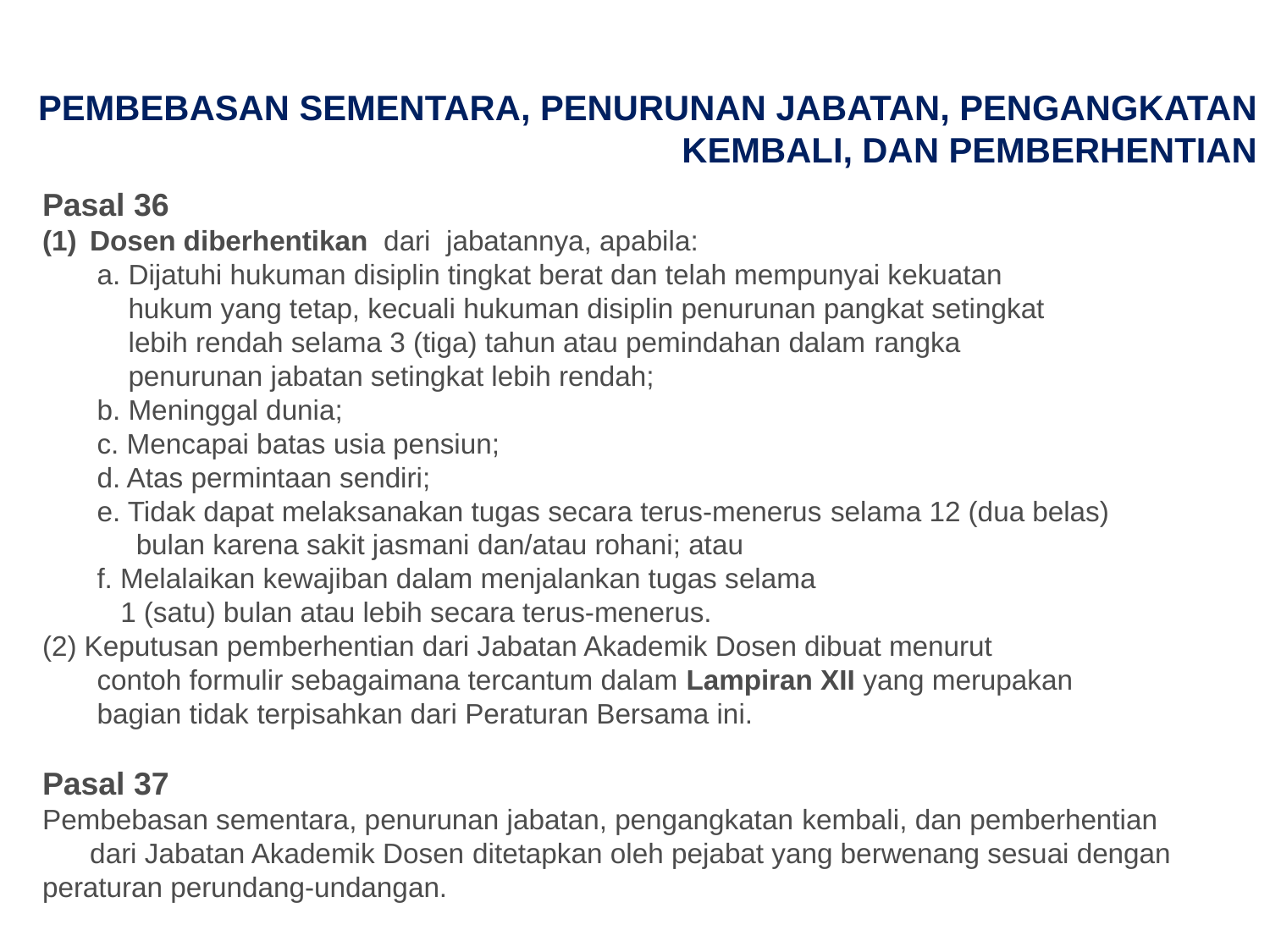

PEMBEBASAN SEMENTARA, PENURUNAN JABATAN, PENGANGKATAN KEMBALI, DAN PEMBERHENTIAN
Pasal 36
Dosen diberhentikan  dari  jabatannya, apabila:
       a. Dijatuhi hukuman disiplin tingkat berat dan telah mempunyai kekuatan
           hukum yang tetap, kecuali hukuman disiplin penurunan pangkat setingkat
           lebih rendah selama 3 (tiga) tahun atau pemindahan dalam rangka
           penurunan jabatan setingkat lebih rendah;
       b. Meninggal dunia;
       c. Mencapai batas usia pensiun;
       d. Atas permintaan sendiri;
       e. Tidak dapat melaksanakan tugas secara terus-menerus selama 12 (dua belas)
            bulan karena sakit jasmani dan/atau rohani; atau
       f. Melalaikan kewajiban dalam menjalankan tugas selama
          1 (satu) bulan atau lebih secara terus-menerus.
(2) Keputusan pemberhentian dari Jabatan Akademik Dosen dibuat menurut
       contoh formulir sebagaimana tercantum dalam Lampiran XII yang merupakan
       bagian tidak terpisahkan dari Peraturan Bersama ini.

Pasal 37
Pembebasan sementara, penurunan jabatan, pengangkatan kembali, dan pemberhentian dari Jabatan Akademik Dosen ditetapkan oleh pejabat yang berwenang sesuai dengan
peraturan perundang-undangan.